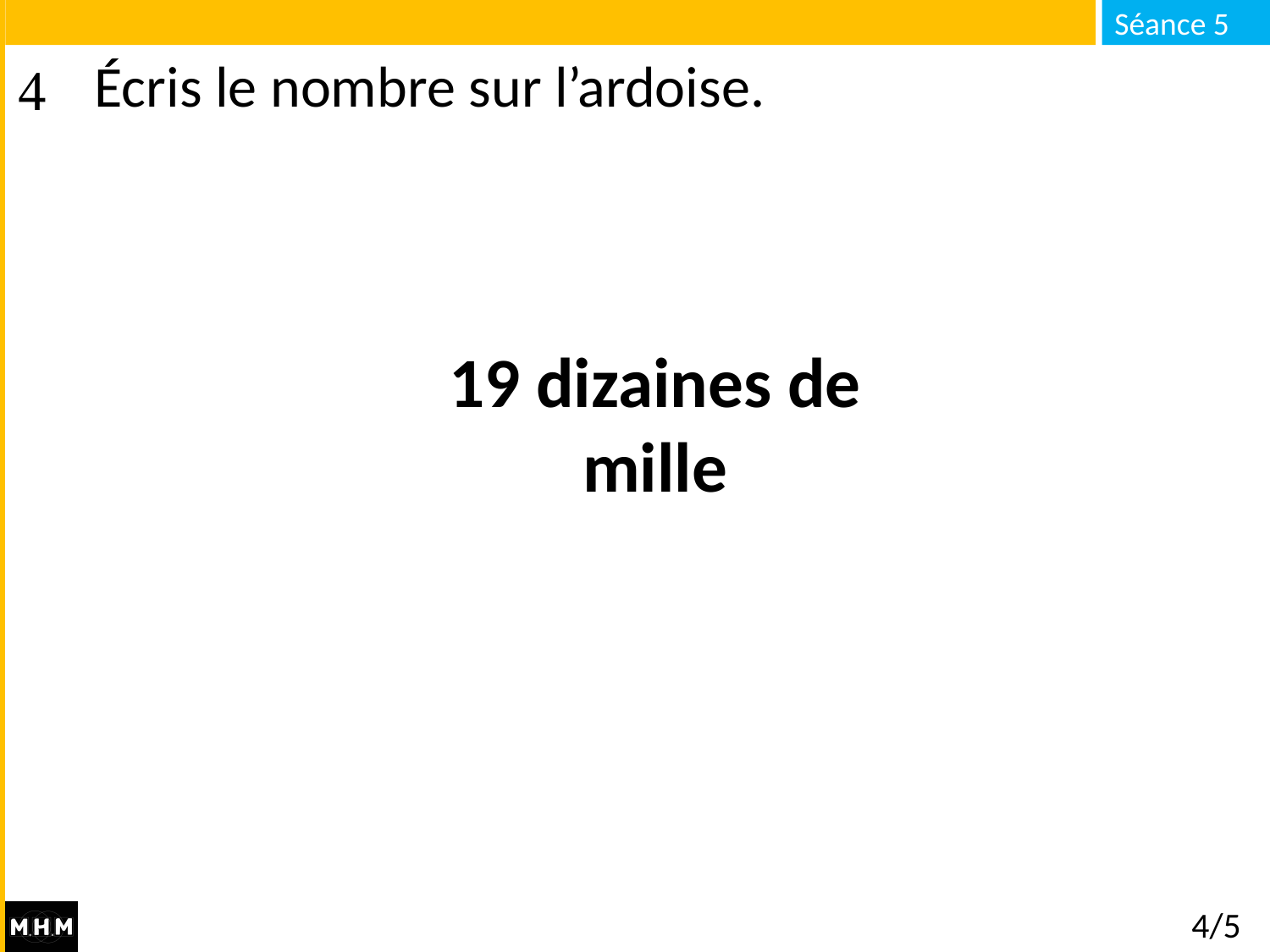

# Écris le nombre sur l’ardoise.
19 dizaines de mille
4/5